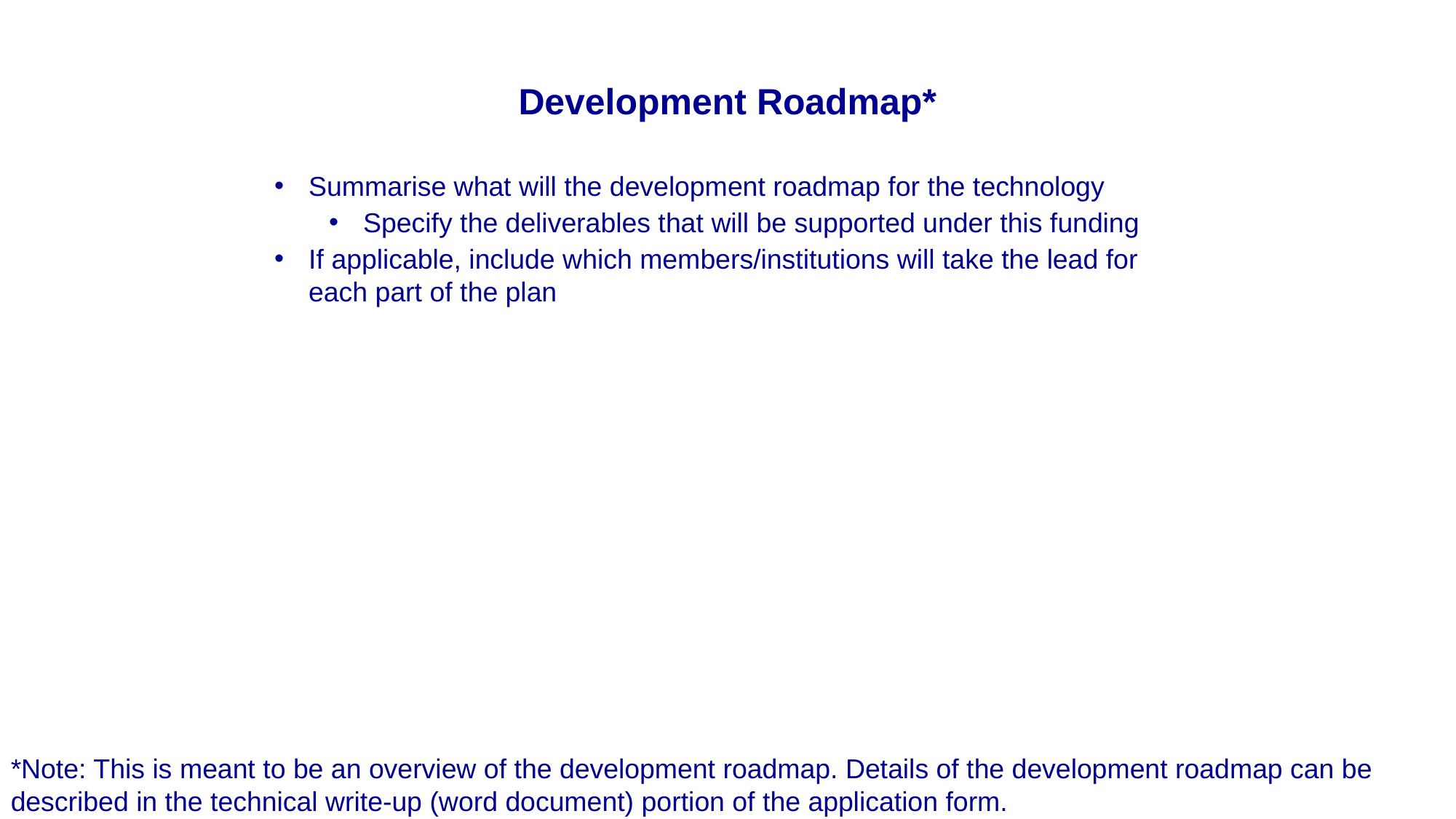

Development Roadmap*
Summarise what will the development roadmap for the technology
Specify the deliverables that will be supported under this funding
If applicable, include which members/institutions will take the lead for each part of the plan

*Note: This is meant to be an overview of the development roadmap. Details of the development roadmap can be described in the technical write-up (word document) portion of the application form.